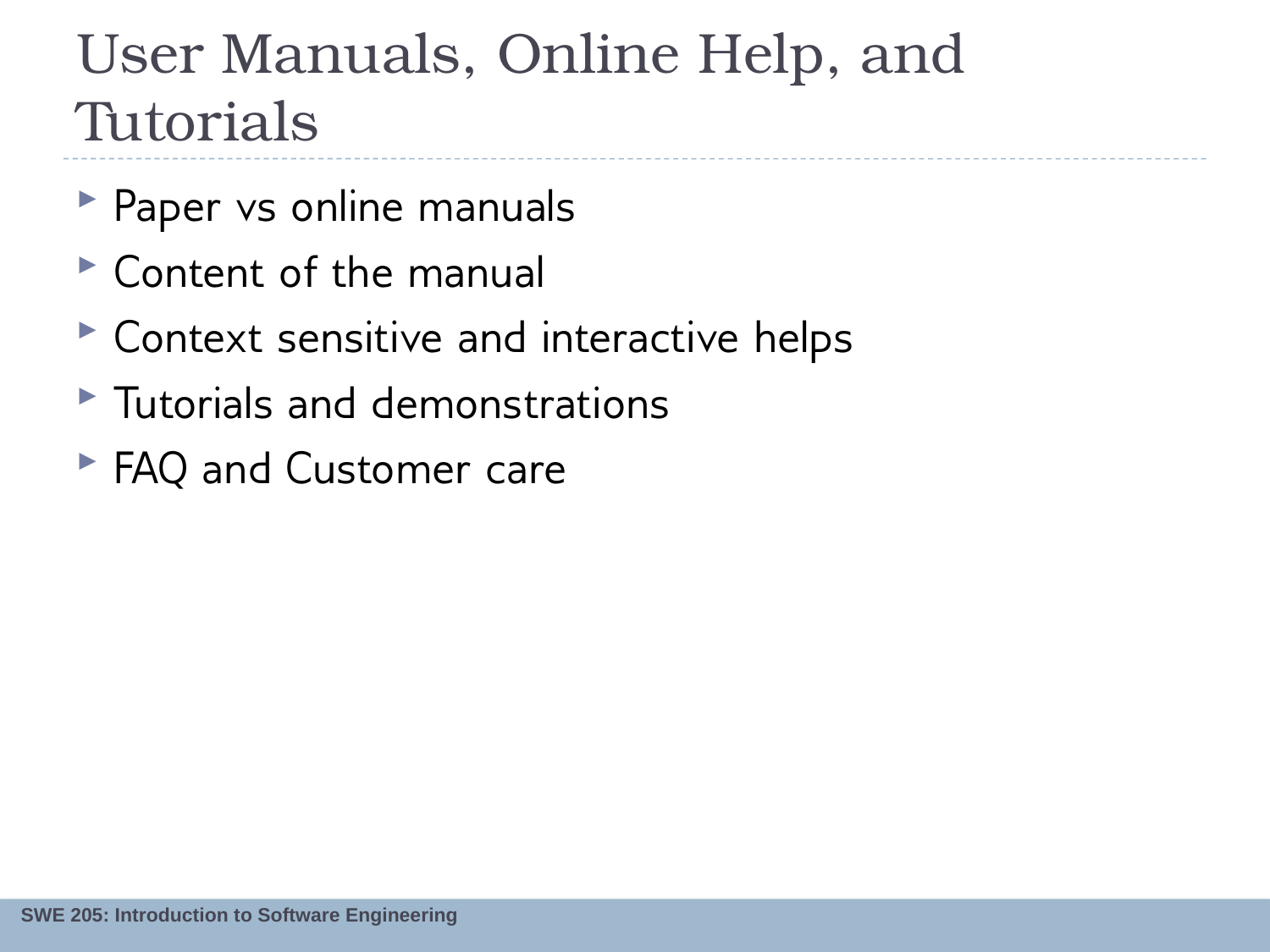

# User Manuals, Online Help, and Tutorials
Paper vs online manuals
Content of the manual
Context sensitive and interactive helps
Tutorials and demonstrations
FAQ and Customer care